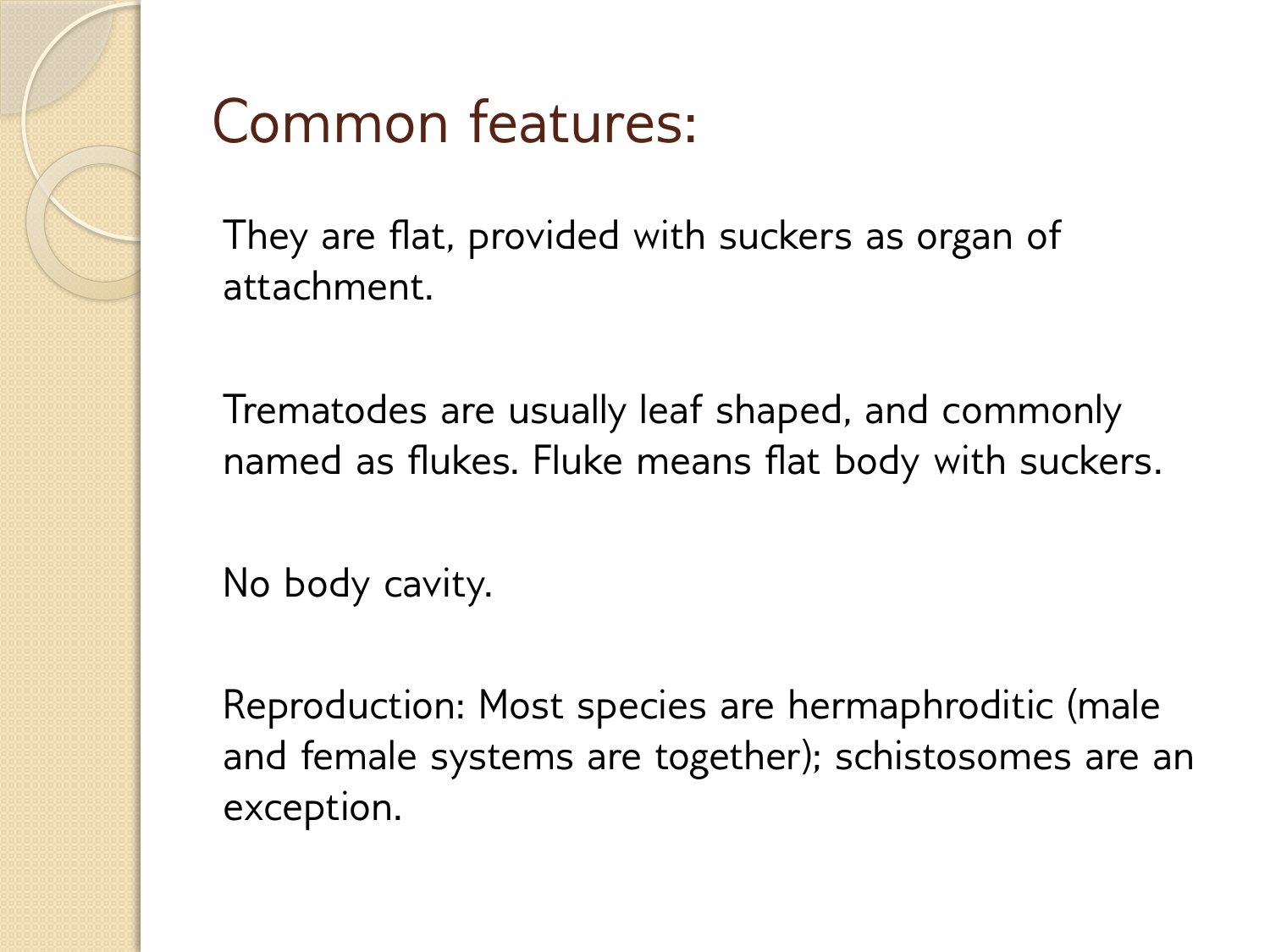

# Common features:
They are flat, provided with suckers as organ of attachment.

Trematodes are usually leaf shaped, and commonly named as flukes. Fluke means flat body with suckers.

No body cavity.

Reproduction: Most species are hermaphroditic (male and female systems are together); schistosomes are an exception.